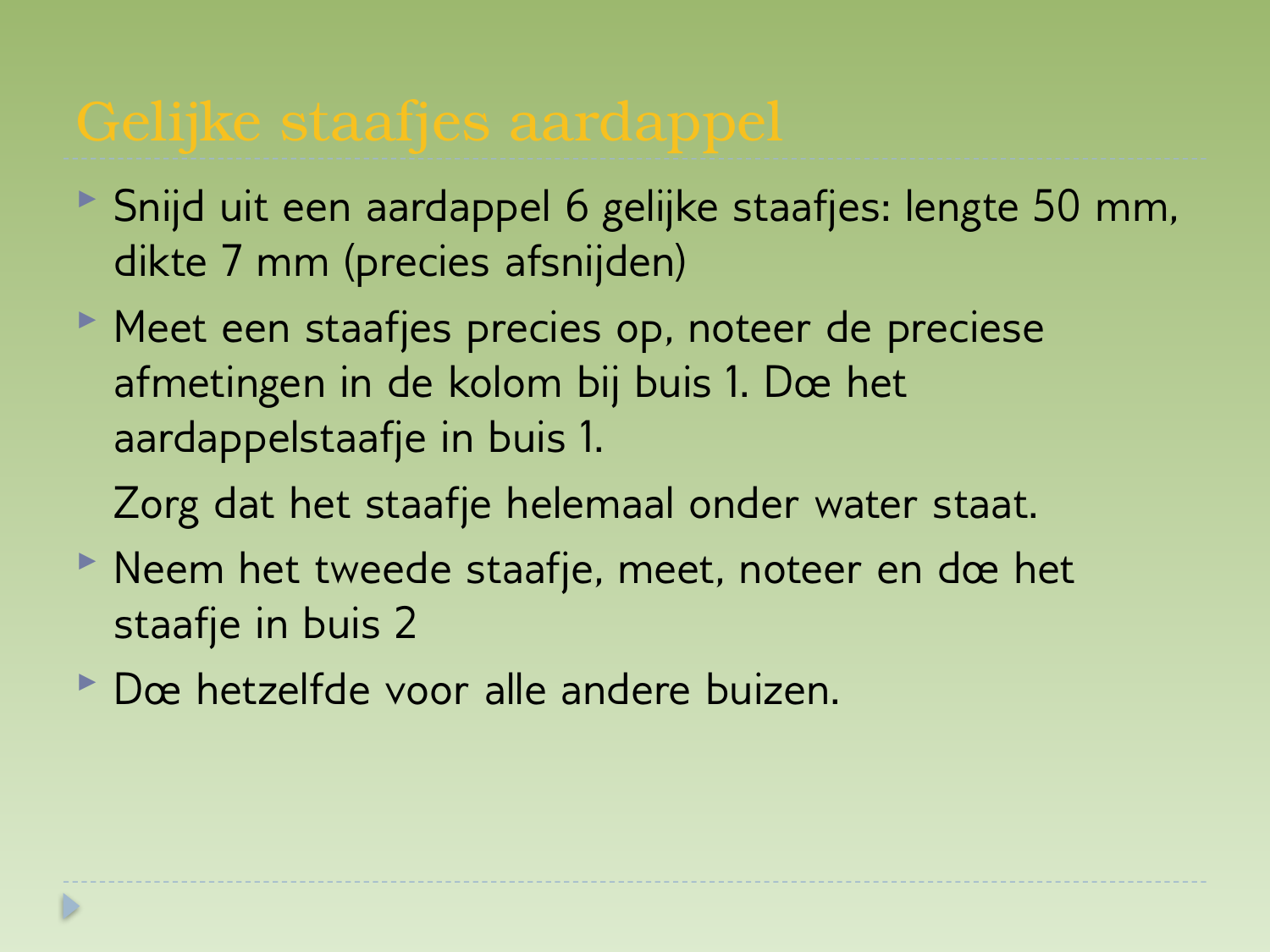

# Gelijke staafjes aardappel
Snijd uit een aardappel 6 gelijke staafjes: lengte 50 mm, dikte 7 mm (precies afsnijden)
Meet een staafjes precies op, noteer de preciese afmetingen in de kolom bij buis 1. Doe het aardappelstaafje in buis 1.
	Zorg dat het staafje helemaal onder water staat.
Neem het tweede staafje, meet, noteer en doe het staafje in buis 2
Doe hetzelfde voor alle andere buizen.